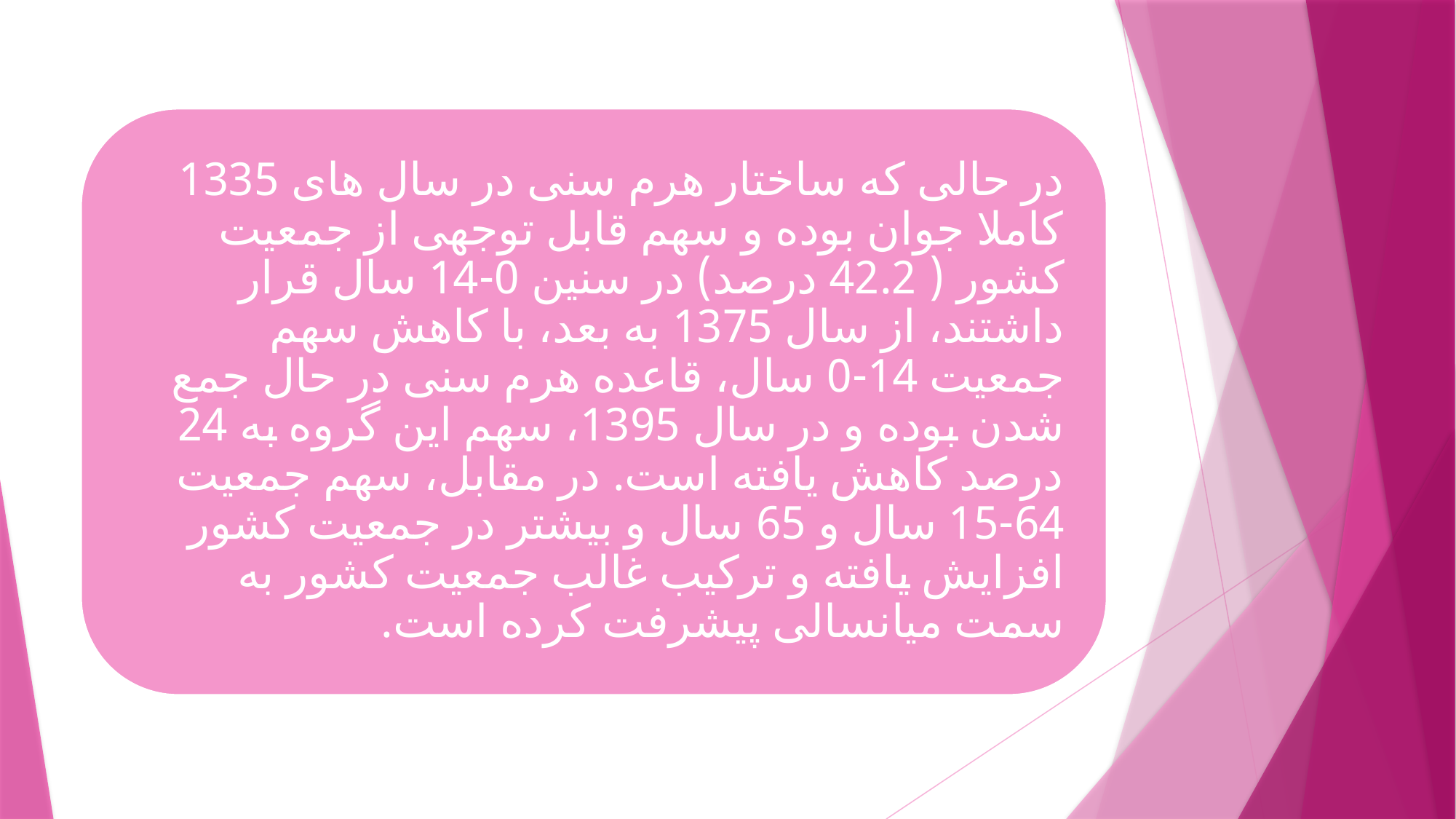

در حالی که ساختار هرم سنی در سال های 1335 کاملا جوان بوده و سهم قابل توجهی از جمعیت کشور ( 42.2 درصد) در سنین 0-14 سال قرار داشتند، از سال 1375 به بعد، با کاهش سهم جمعیت 14-0 سال، قاعده هرم سنی در حال جمع شدن بوده و در سال 1395، سهم این گروه به 24 درصد کاهش یافته است. در مقابل، سهم جمعیت 64-15 سال و 65 سال و بیشتر در جمعیت کشور افزایش یافته و ترکیب غالب جمعیت کشور به سمت میانسالی پیشرفت کرده است.